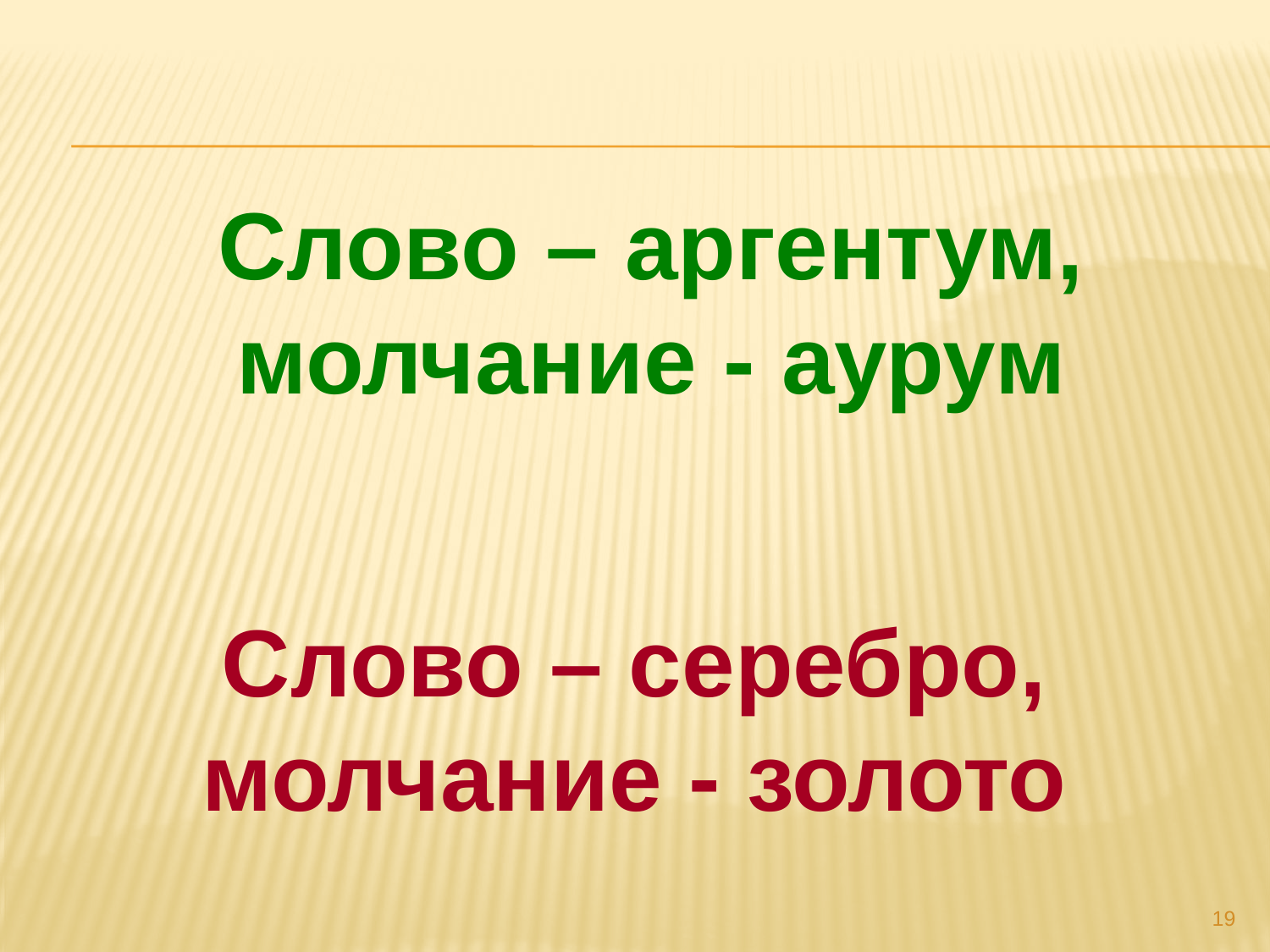

Слово – аргентум,
молчание - аурум
Слово – серебро,
молчание - золото
19